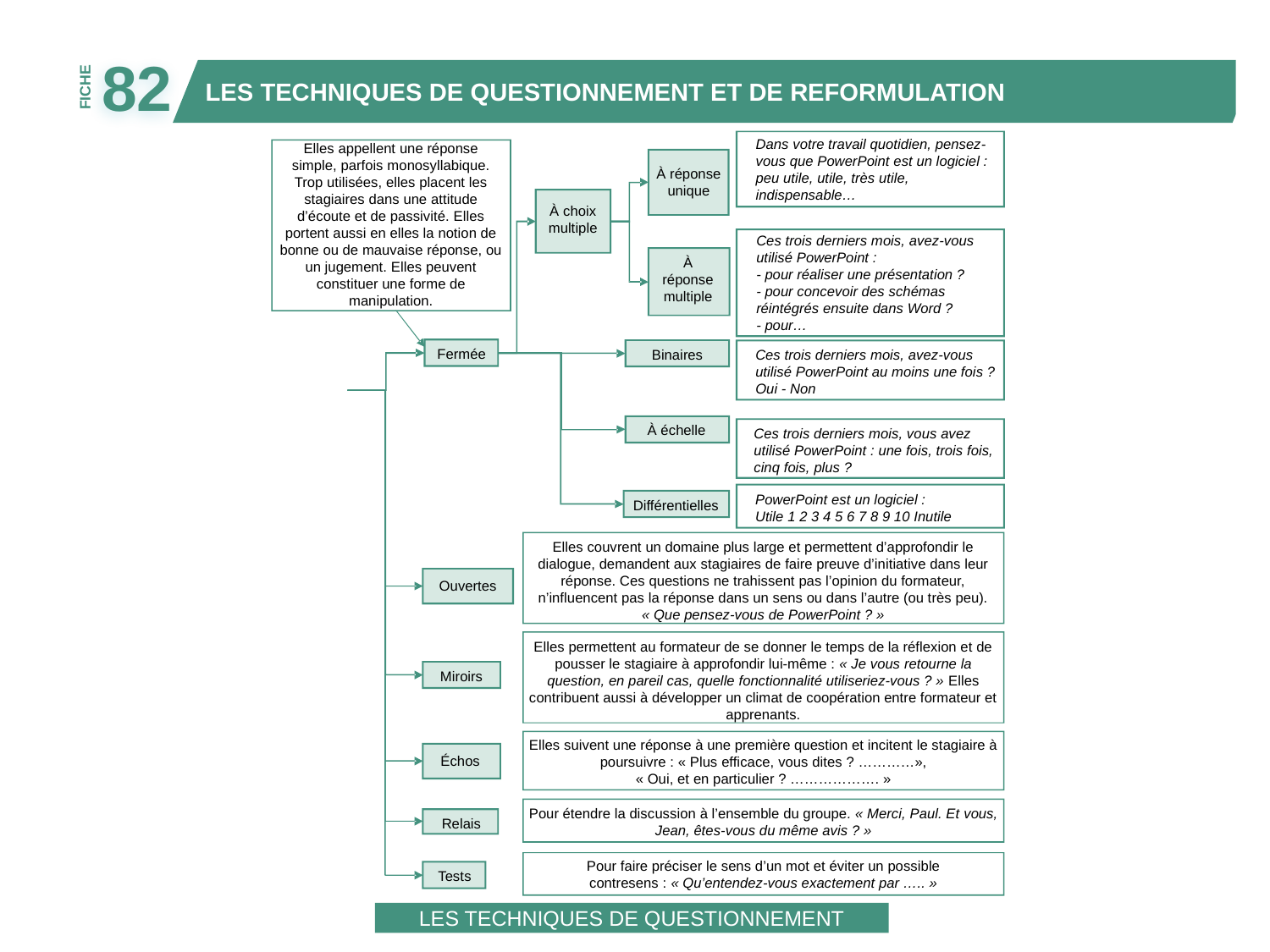

82

LES TECHNIQUES DE QUESTIONNEMENT ET DE REFORMULATION
FICHE

Dans votre travail quotidien, pensez-vous que PowerPoint est un logiciel : peu utile, utile, très utile, indispensable…

Elles appellent une réponse
simple, parfois monosyllabique.
Trop utilisées, elles placent les
stagiaires dans une attitude
d’écoute et de passivité. Elles
portent aussi en elles la notion de
bonne ou de mauvaise réponse, ou
un jugement. Elles peuvent
constituer une forme de
manipulation.

À réponse
unique

À choix
multiple

Ces trois derniers mois, avez-vous
utilisé PowerPoint :
- pour réaliser une présentation ?
- pour concevoir des schémas
réintégrés ensuite dans Word ?
- pour…

À
réponse
multiple

Fermée
Binaires
Ces trois derniers mois, avez-vous
utilisé PowerPoint au moins une fois ?
Oui - Non

À échelle
Ces trois derniers mois, vous avez
utilisé PowerPoint : une fois, trois fois,
cinq fois, plus ?

PowerPoint est un logiciel :
Utile 1 2 3 4 5 6 7 8 9 10 Inutile

Différentielles

Elles couvrent un domaine plus large et permettent d’approfondir le
dialogue, demandent aux stagiaires de faire preuve d’initiative dans leur
réponse. Ces questions ne trahissent pas l’opinion du formateur,
n’influencent pas la réponse dans un sens ou dans l’autre (ou très peu).
« Que pensez-vous de PowerPoint ? »

Ouvertes

Elles permettent au formateur de se donner le temps de la réflexion et de
pousser le stagiaire à approfondir lui-même : « Je vous retourne la
question, en pareil cas, quelle fonctionnalité utiliseriez-vous ? » Elles
contribuent aussi à développer un climat de coopération entre formateur et
apprenants.

Miroirs

Elles suivent une réponse à une première question et incitent le stagiaire à
poursuivre : « Plus efficace, vous dites ? …………»,
« Oui, et en particulier ? ………………. »

Échos

Pour étendre la discussion à l’ensemble du groupe. « Merci, Paul. Et vous,
Jean, êtes-vous du même avis ? »

Relais

Pour faire préciser le sens d’un mot et éviter un possible
contresens : « Qu’entendez-vous exactement par ….. »

Tests
LES TECHNIQUES DE QUESTIONNEMENT